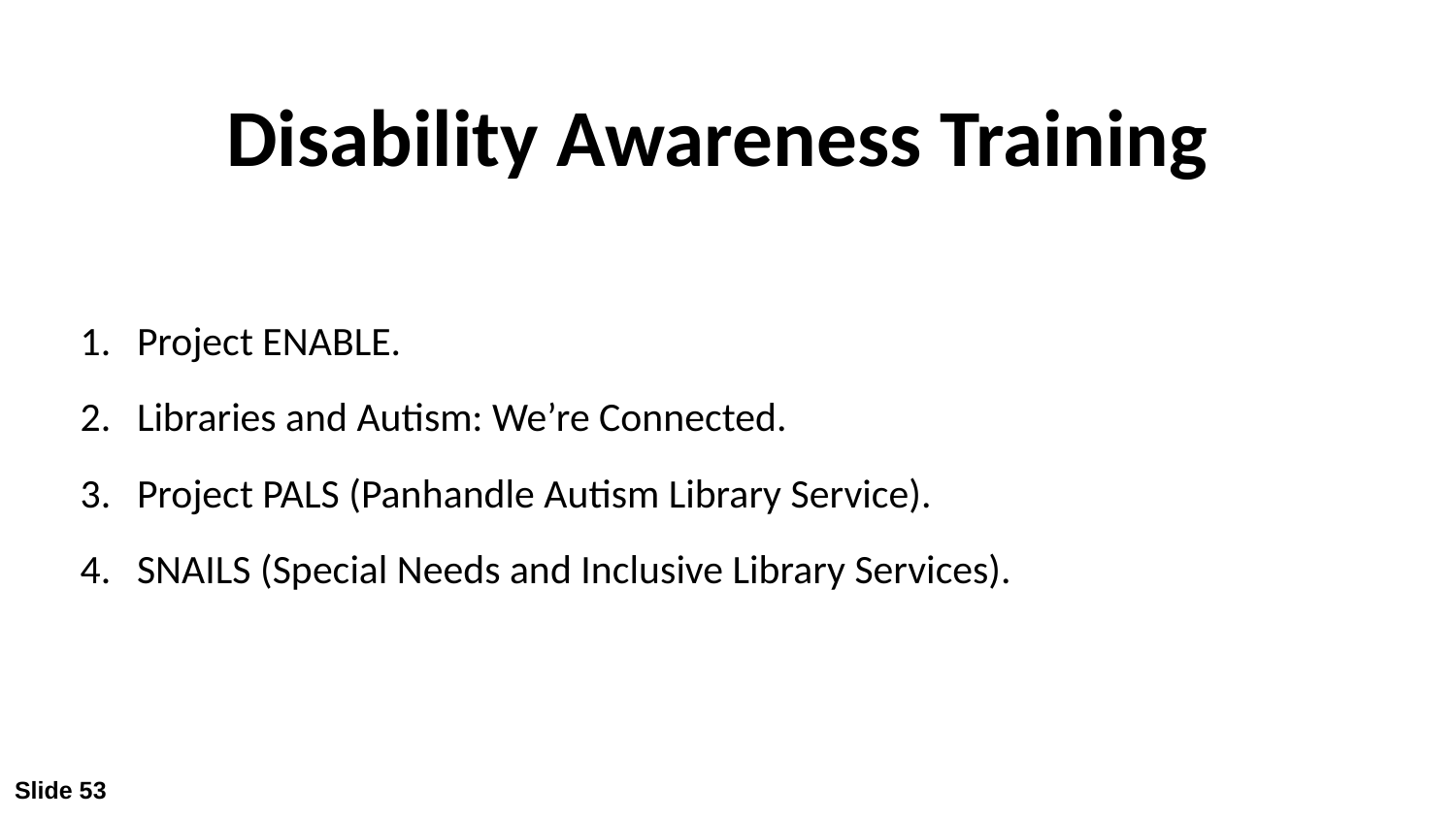

# Disability Awareness Training
Project ENABLE.
Libraries and Autism: We’re Connected.
Project PALS (Panhandle Autism Library Service).
SNAILS (Special Needs and Inclusive Library Services).
Slide 53